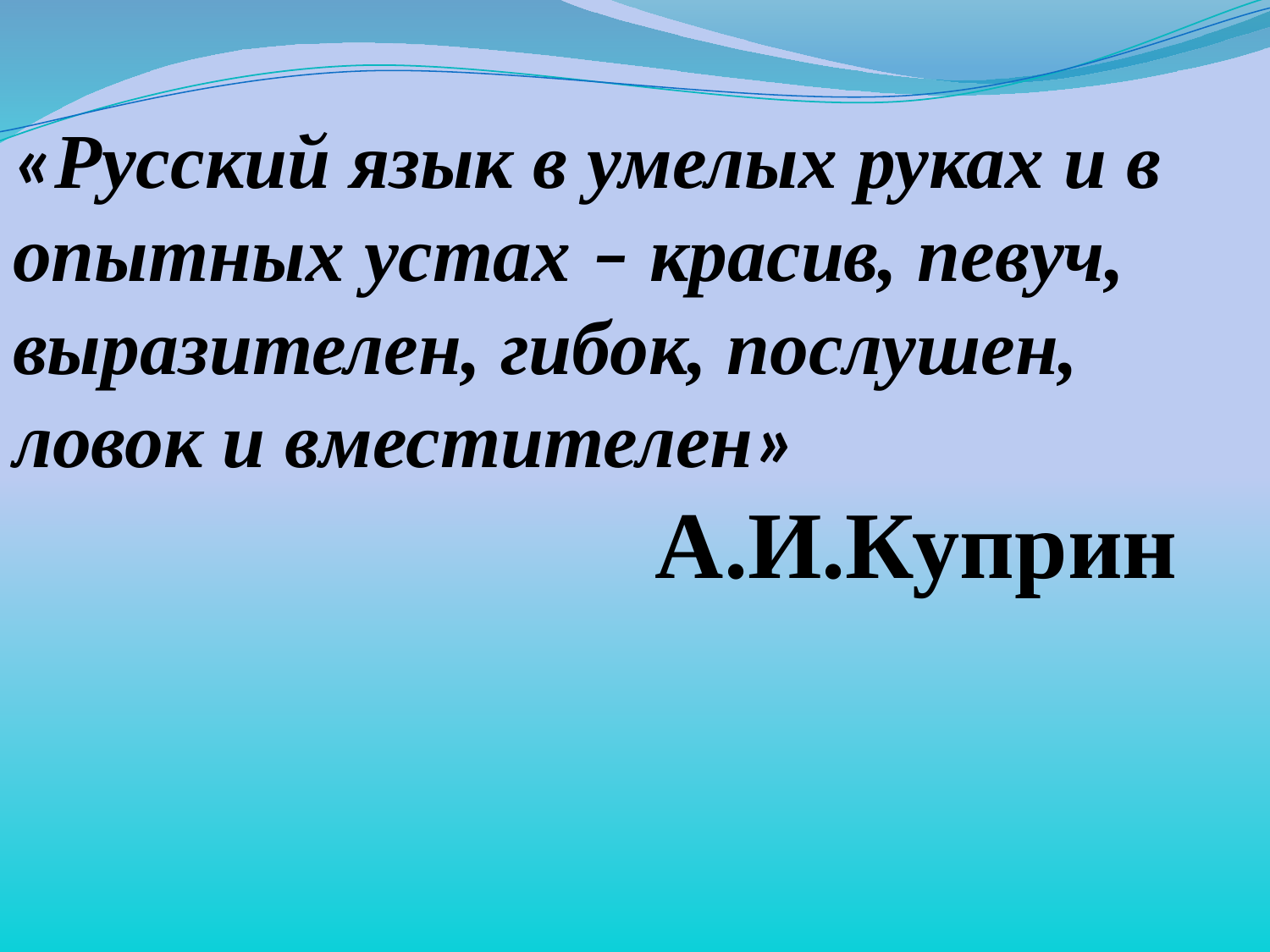

«Русский язык в умелых руках и в опытных устах – красив, певуч, выразителен, гибок, послушен, ловок и вместителен»
                                 А.И.Куприн